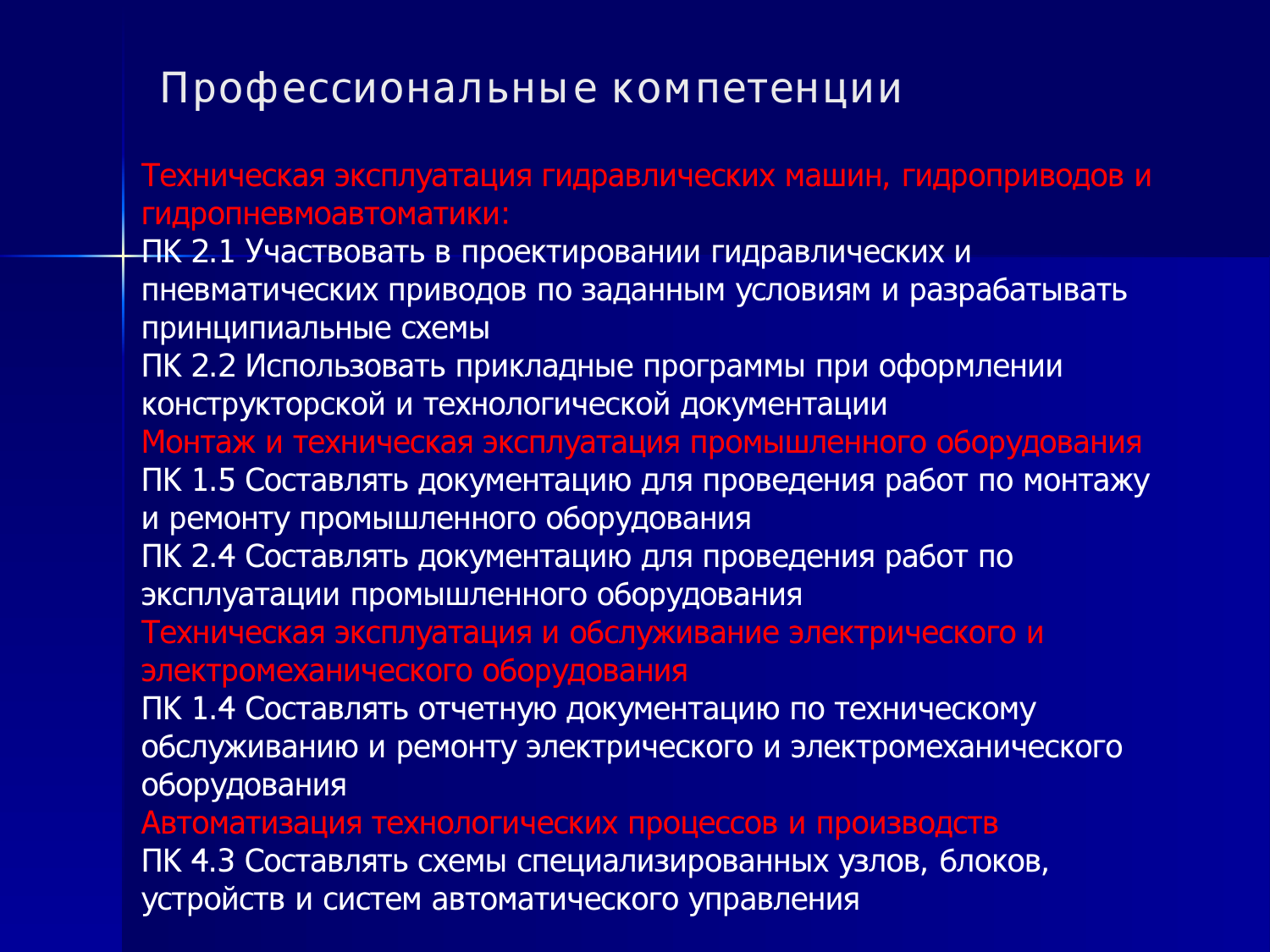

# Профессиональные компетенции
Техническая эксплуатация гидравлических машин, гидроприводов и гидропневмоавтоматики:
ПК 2.1 Участвовать в проектировании гидравлических и пневматических приводов по заданным условиям и разрабатывать принципиальные схемы
ПК 2.2 Использовать прикладные программы при оформлении конструкторской и технологической документации
Монтаж и техническая эксплуатация промышленного оборудования
ПК 1.5 Составлять документацию для проведения работ по монтажу и ремонту промышленного оборудования
ПК 2.4 Составлять документацию для проведения работ по эксплуатации промышленного оборудования
Техническая эксплуатация и обслуживание электрического и электромеханического оборудования
ПК 1.4 Составлять отчетную документацию по техническому обслуживанию и ремонту электрического и электромеханического оборудования
Автоматизация технологических процессов и производств
ПК 4.3 Составлять схемы специализированных узлов, блоков, устройств и систем автоматического управления